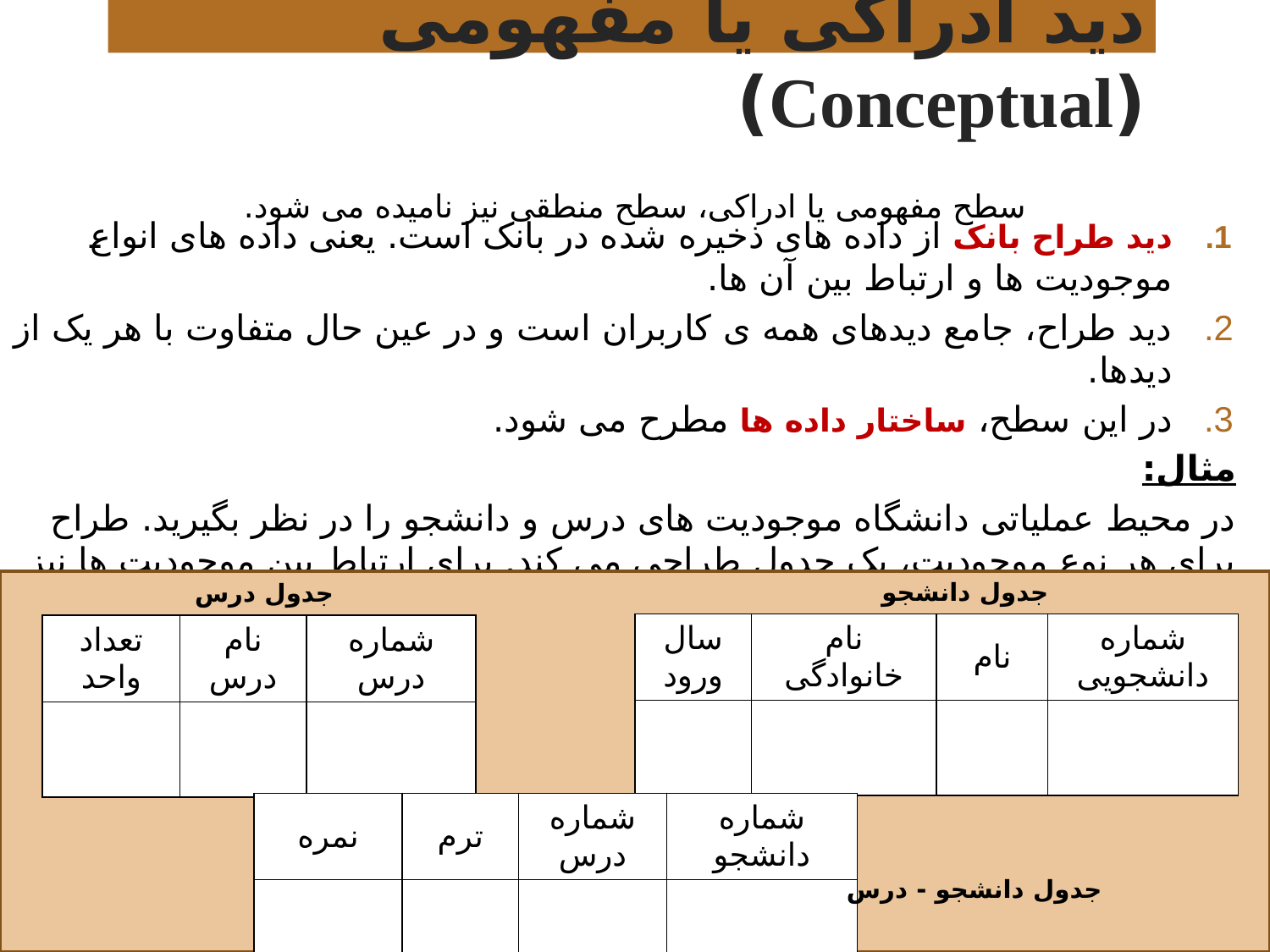

# دید ادراکی یا مفهومی (Conceptual)
سطح مفهومی یا ادراکی، سطح منطقی نیز نامیده می شود.
دید طراح بانک از داده های ذخیره شده در بانک است. یعنی داده های انواع موجودیت ها و ارتباط بین آن ها.
دید طراح، جامع دیدهای همه ی کاربران است و در عین حال متفاوت با هر یک از دیدها.
در این سطح، ساختار داده ها مطرح می شود.
مثال:
در محیط عملیاتی دانشگاه موجودیت های درس و دانشجو را در نظر بگیرید. طراح برای هر نوع موجودیت، یک جدول طراحی می کند. برای ارتباط بین موجودیت ها نیز یک جدول دیگر.
جدول دانشجو

جدول درس
| سال ورود | نام خانوادگی | نام | شماره دانشجویی |
| --- | --- | --- | --- |
|  |  |  |  |
| تعداد واحد | نام درس | شماره درس |
| --- | --- | --- |
|  |  |  |
| نمره | ترم | شماره درس | شماره دانشجو |
| --- | --- | --- | --- |
|  |  |  |  |
جدول دانشجو - درس
13